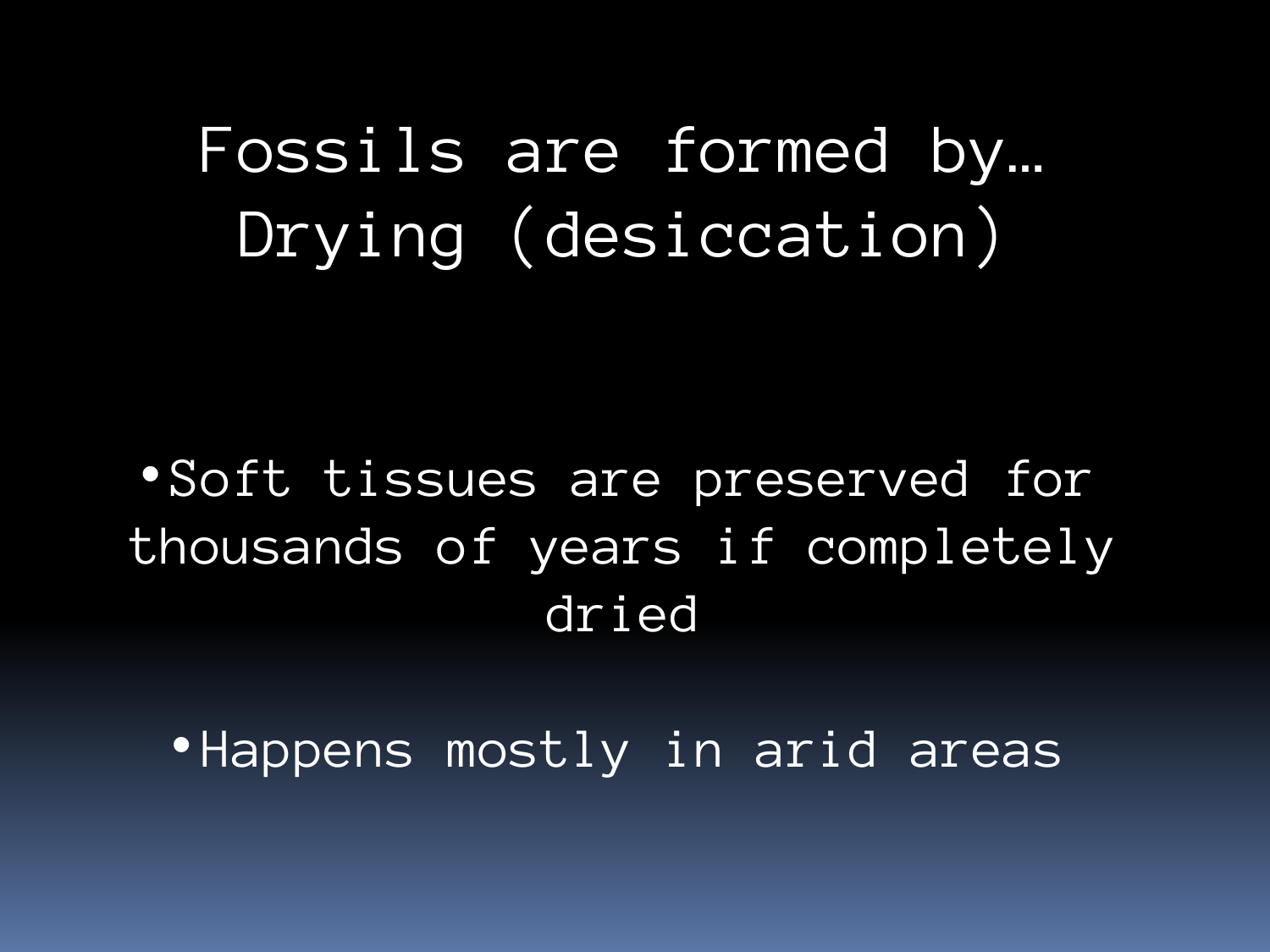

Fossils are formed by…
Drying (desiccation)

Soft tissues are preserved for thousands of years if completely dried

Happens mostly in arid areas